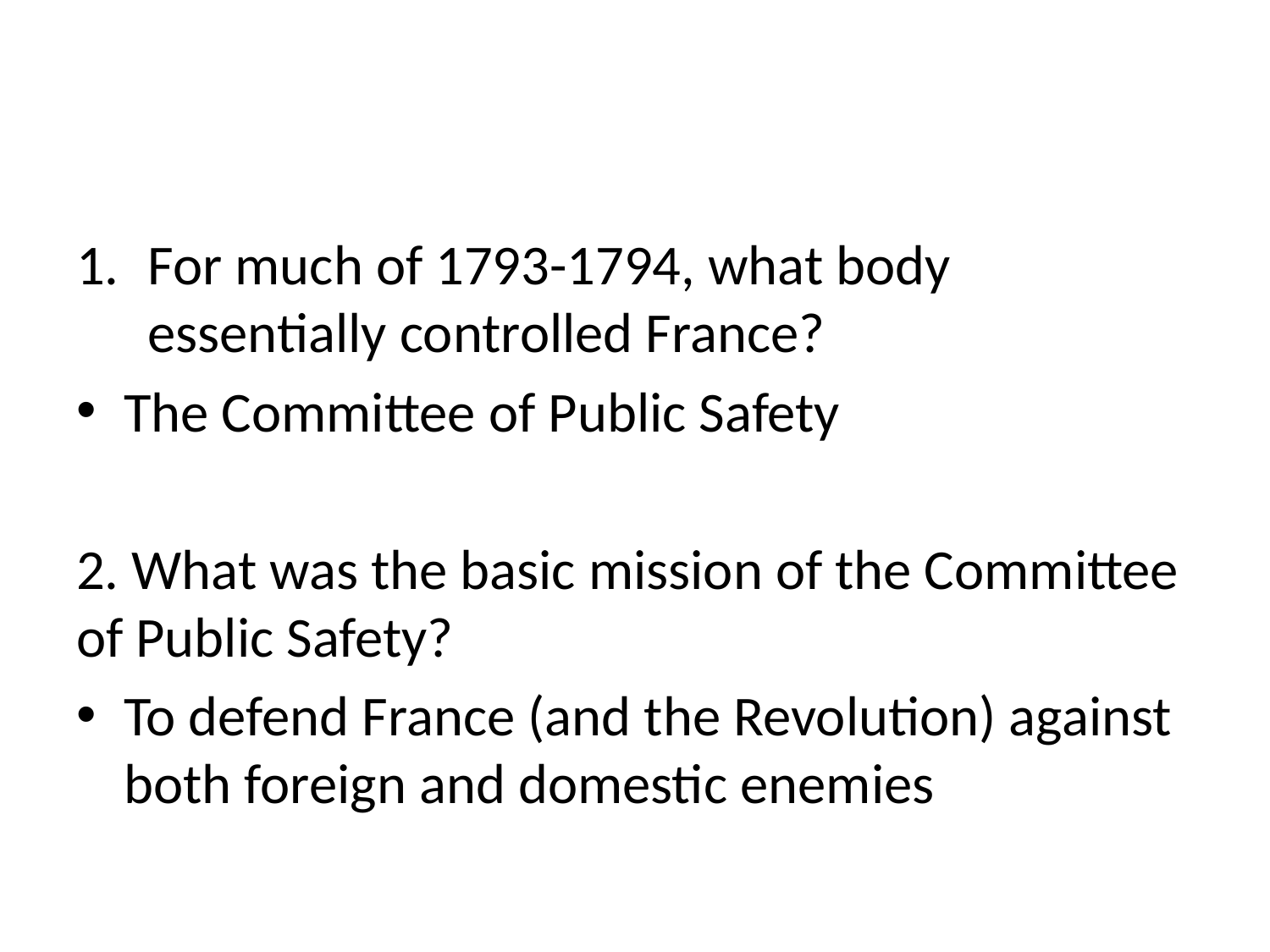

#
For much of 1793-1794, what body essentially controlled France?
The Committee of Public Safety

2. What was the basic mission of the Committee of Public Safety?
To defend France (and the Revolution) against both foreign and domestic enemies